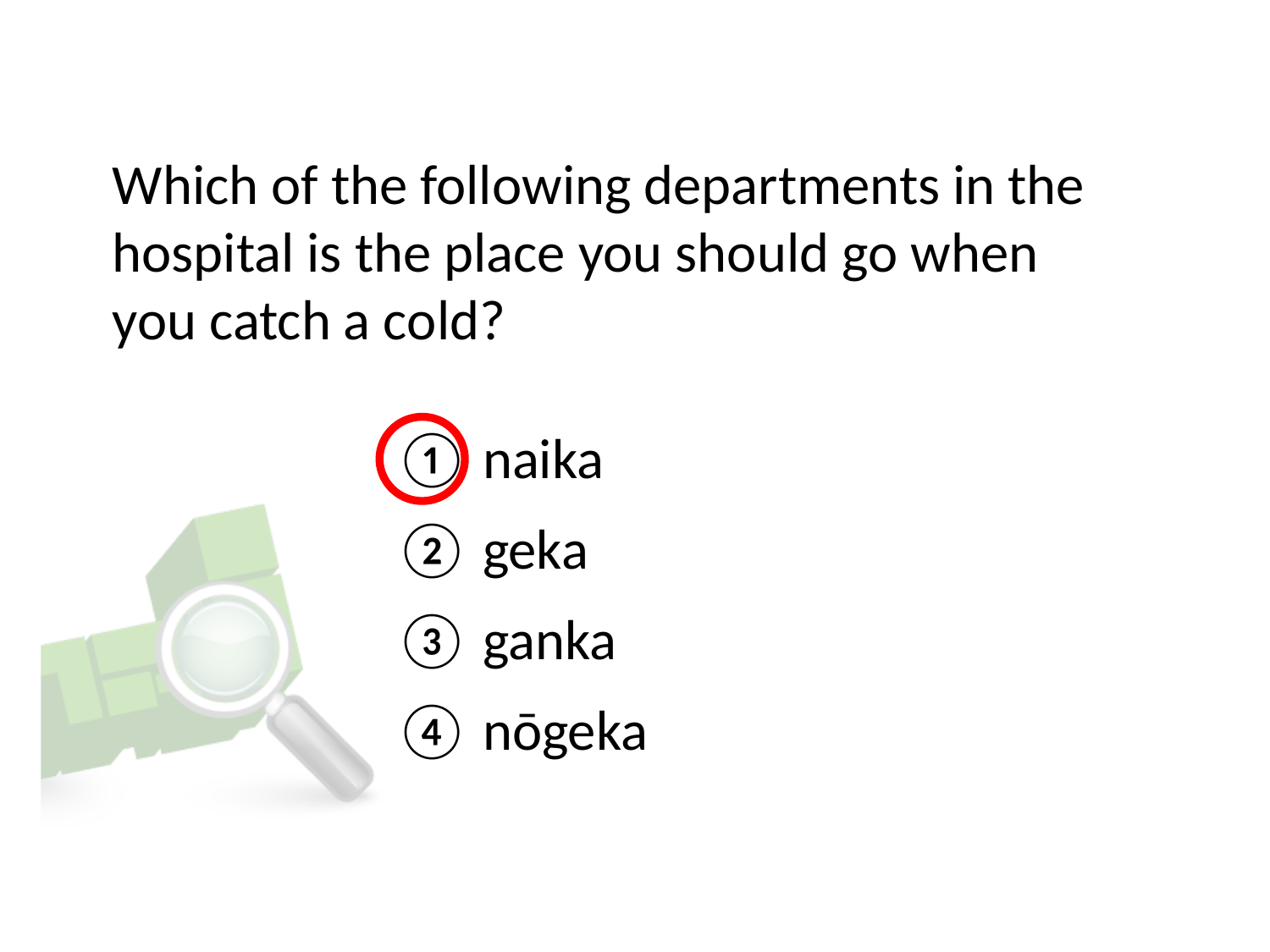

# Which of the following departments in the hospital is the place you should go when you catch a cold?
① naika
② geka
③ ganka
④ nōgeka